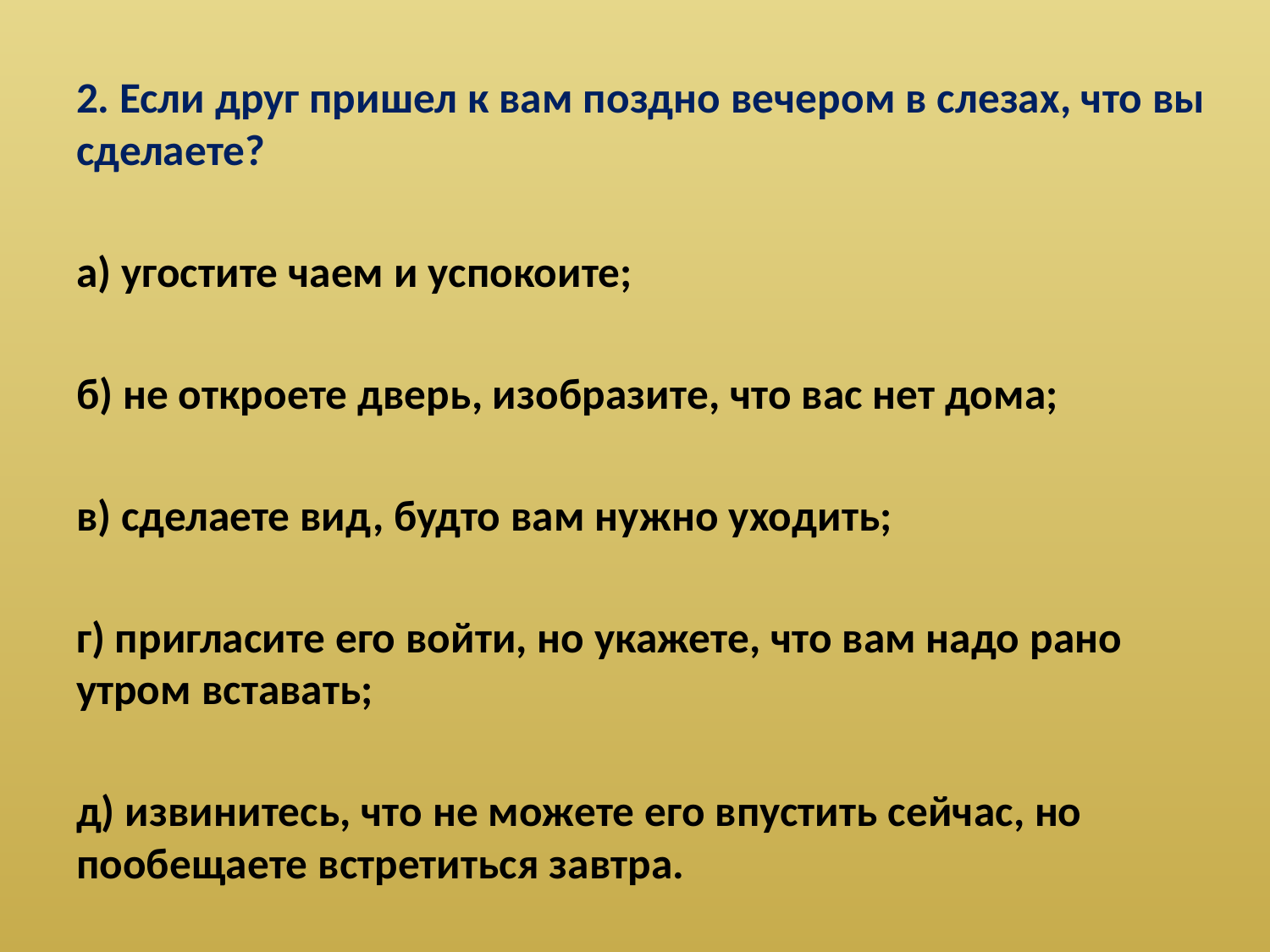

2. Если друг пришел к вам поздно вечером в слезах, что вы сделаете?

а) угостите чаем и успокоите;

б) не откроете дверь, изобразите, что вас нет дома;

в) сделаете вид, будто вам нужно уходить;

г) пригласите его войти, но укажете, что вам надо рано утром вставать;

д) извинитесь, что не можете его впустить сейчас, но пообещаете встретиться завтра.